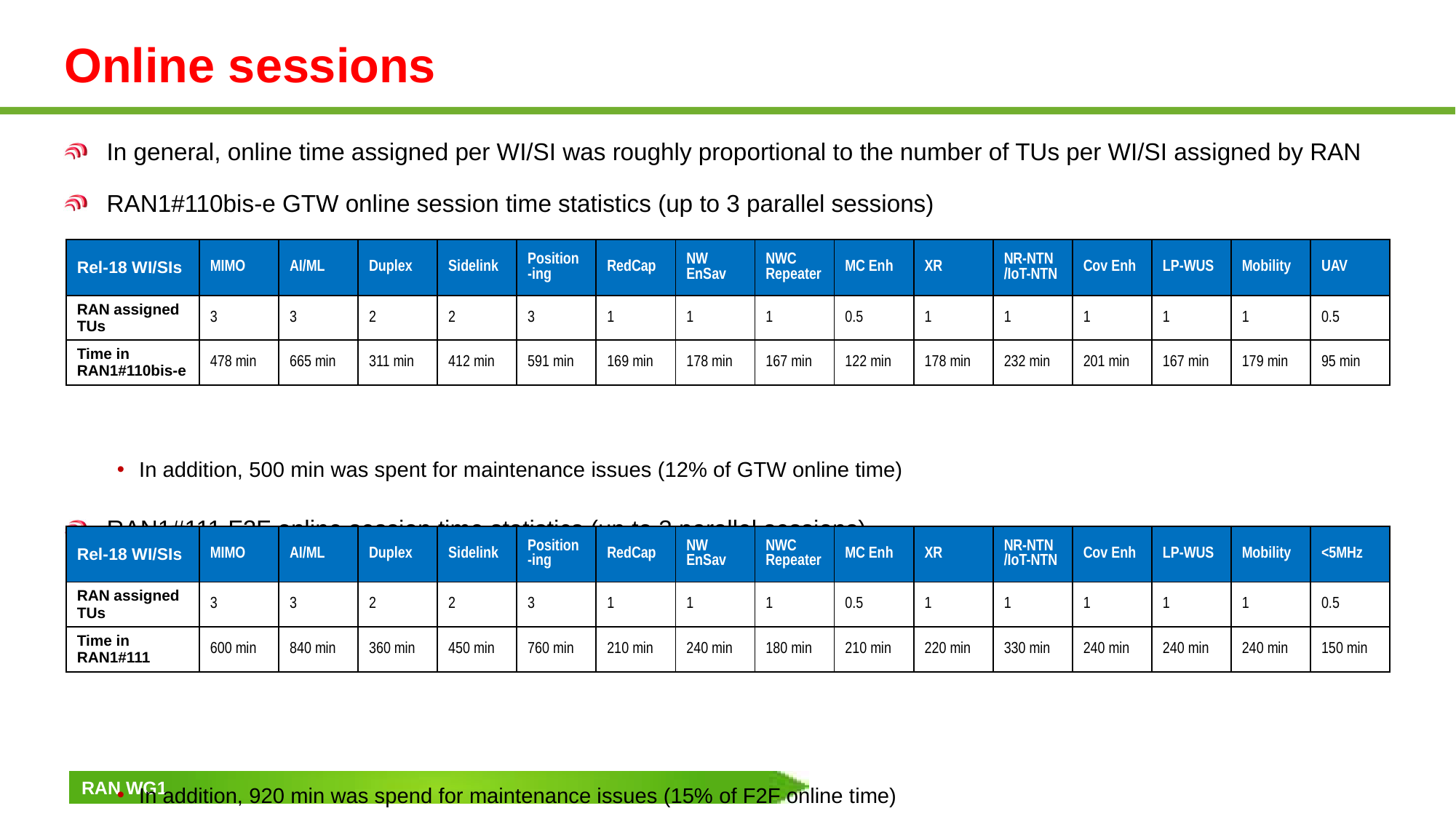

# Online sessions
In general, online time assigned per WI/SI was roughly proportional to the number of TUs per WI/SI assigned by RAN
RAN1#110bis-e GTW online session time statistics (up to 3 parallel sessions)

In addition, 500 min was spent for maintenance issues (12% of GTW online time)
RAN1#111 F2F online session time statistics (up to 3 parallel sessions)

In addition, 920 min was spend for maintenance issues (15% of F2F online time)

| Rel-18 WI/SIs | MIMO | AI/ML | Duplex | Sidelink | Position -ing | RedCap | NW EnSav | NWC Repeater | MC Enh | XR | NR-NTN /IoT-NTN | Cov Enh | LP-WUS | Mobility | UAV |
| --- | --- | --- | --- | --- | --- | --- | --- | --- | --- | --- | --- | --- | --- | --- | --- |
| RAN assigned TUs | 3 | 3 | 2 | 2 | 3 | 1 | 1 | 1 | 0.5 | 1 | 1 | 1 | 1 | 1 | 0.5 |
| Time in RAN1#110bis-e | 478 min | 665 min | 311 min | 412 min | 591 min | 169 min | 178 min | 167 min | 122 min | 178 min | 232 min | 201 min | 167 min | 179 min | 95 min |
| Rel-18 WI/SIs | MIMO | AI/ML | Duplex | Sidelink | Position -ing | RedCap | NW EnSav | NWC Repeater | MC Enh | XR | NR-NTN /IoT-NTN | Cov Enh | LP-WUS | Mobility | <5MHz |
| --- | --- | --- | --- | --- | --- | --- | --- | --- | --- | --- | --- | --- | --- | --- | --- |
| RAN assigned TUs | 3 | 3 | 2 | 2 | 3 | 1 | 1 | 1 | 0.5 | 1 | 1 | 1 | 1 | 1 | 0.5 |
| Time in RAN1#111 | 600 min | 840 min | 360 min | 450 min | 760 min | 210 min | 240 min | 180 min | 210 min | 220 min | 330 min | 240 min | 240 min | 240 min | 150 min |